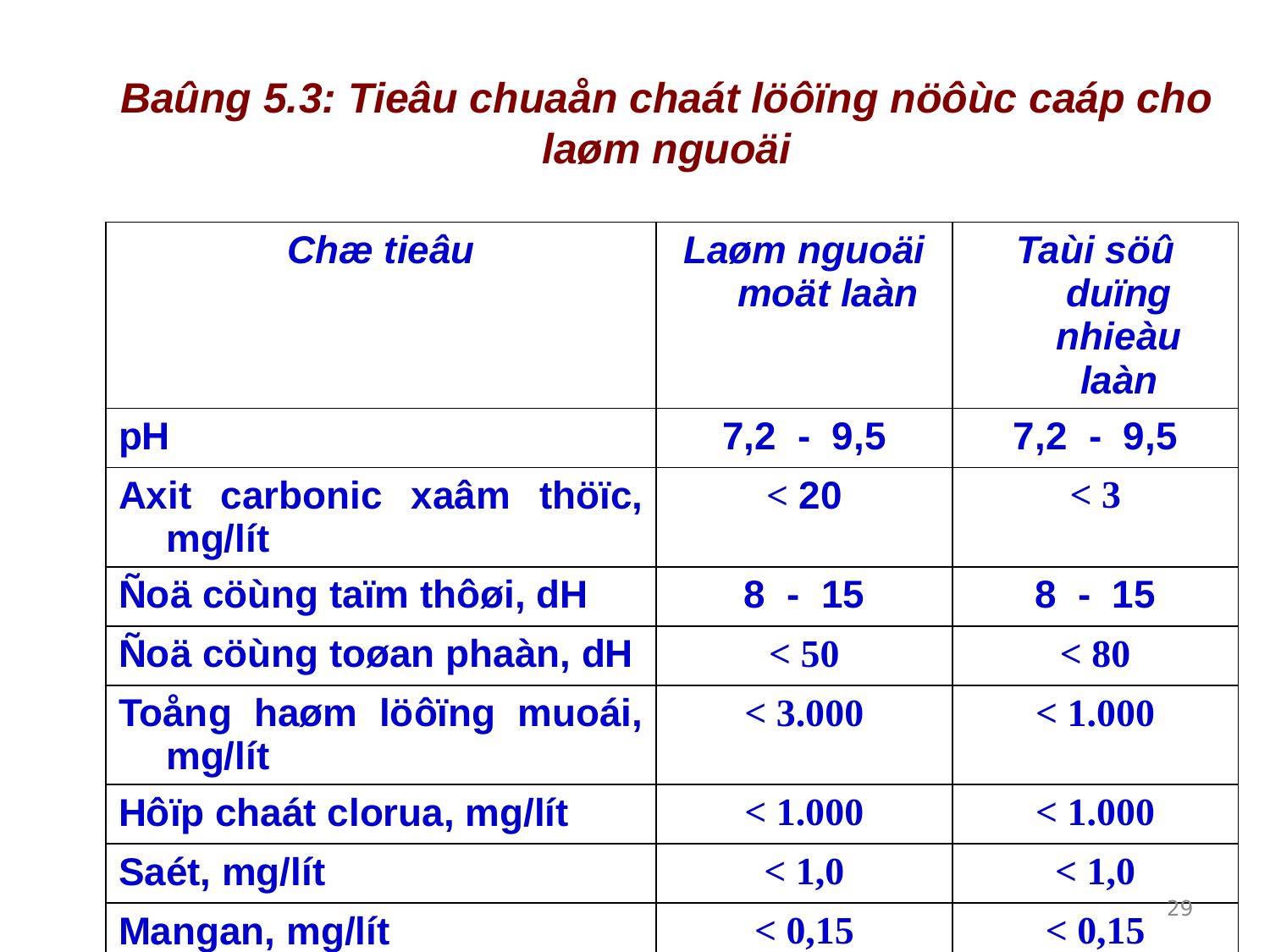

# Baûng 5.3: Tieâu chuaån chaát löôïng nöôùc caáp cho laøm nguoäi
| Chæ tieâu | Laøm nguoäi moät laàn | Taùi söû duïng nhieàu laàn |
| --- | --- | --- |
| pH | 7,2 - 9,5 | 7,2 - 9,5 |
| Axit carbonic xaâm thöïc, mg/lít | < 20 | < 3 |
| Ñoä cöùng taïm thôøi, dH | 8 - 15 | 8 - 15 |
| Ñoä cöùng toøan phaàn, dH | < 50 | < 80 |
| Toång haøm löôïng muoái, mg/lít | < 3.000 | < 1.000 |
| Hôïp chaát clorua, mg/lít | < 1.000 | < 1.000 |
| Saét, mg/lít | < 1,0 | < 1,0 |
| Mangan, mg/lít | < 0,15 | < 0,15 |
| Chaát lô löõng, mg/lít | < 5 | < 5 |
29